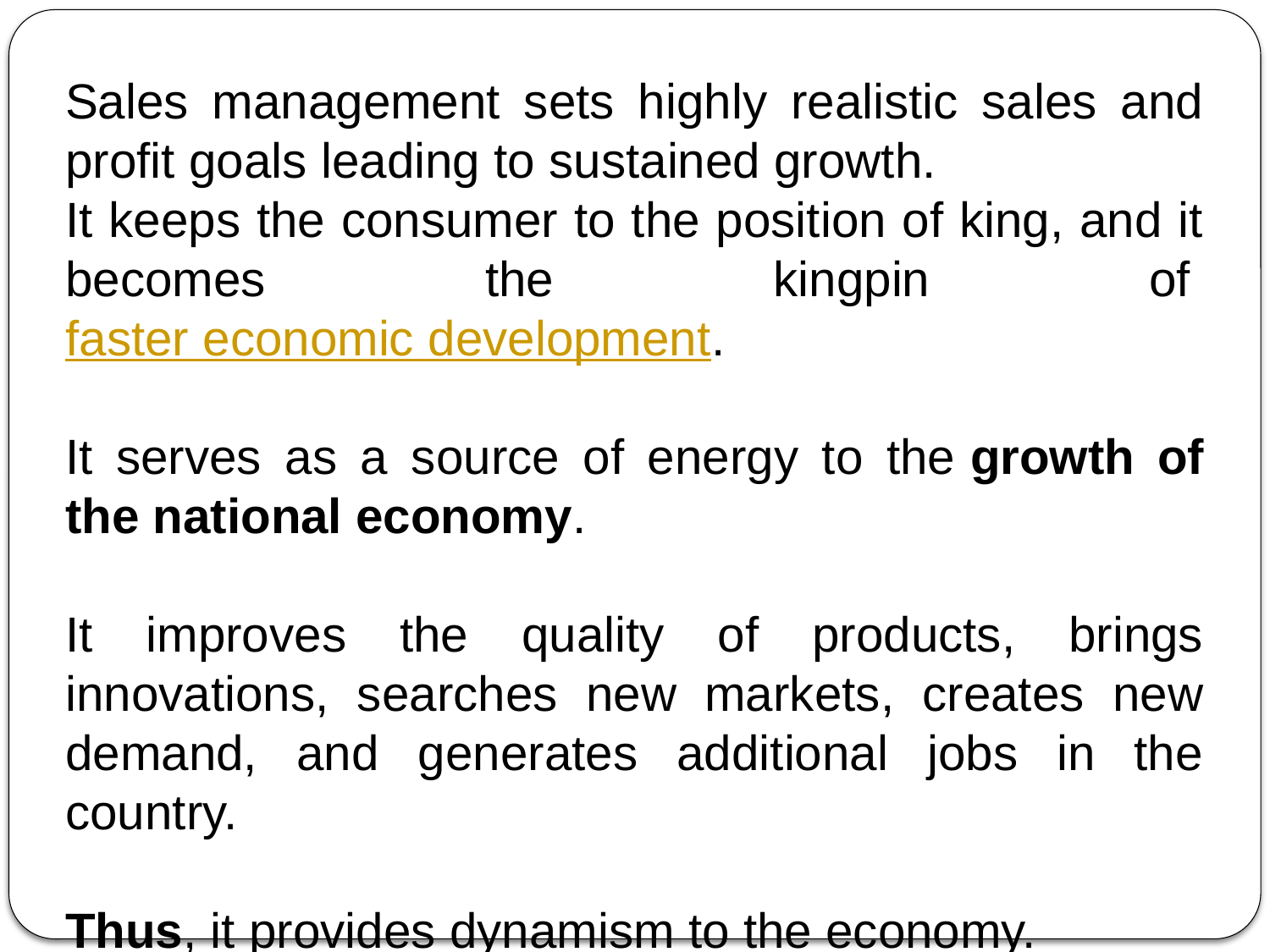

Sales management sets highly realistic sales and profit goals leading to sustained growth.
It keeps the consumer to the position of king, and it becomes the kingpin of faster economic development.

It serves as a source of energy to the growth of the national economy.

It improves the quality of products, brings innovations, searches new markets, creates new demand, and generates additional jobs in the country.

Thus, it provides dynamism to the economy.